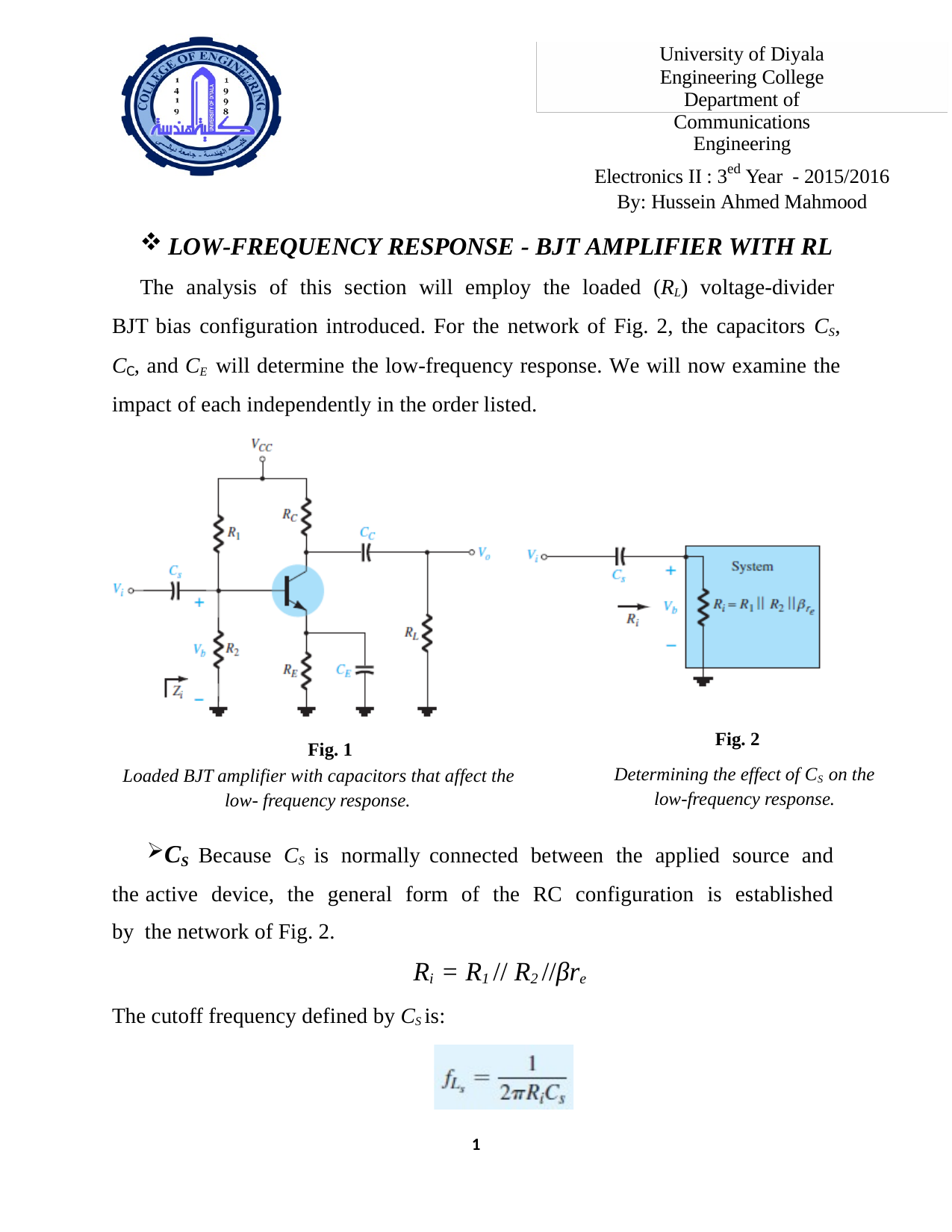

University of Diyala Engineering College
Department of Communications Engineering
Electronics II : 3ed Year  - 2015/2016 By: Hussein Ahmed Mahmood
LOW-FREQUENCY RESPONSE - BJT AMPLIFIER WITH RL
The  analysis  of  this  section  will  employ  the  loaded  (RL)  voltage-divider  BJT bias configuration introduced. For the network of Fig. 2, the capacitors CS, CC, and CE  will determine the low-frequency response. We will now examine the impact of each independently in the order listed.

Fig. 2

Determining the effect of CS  on the low-frequency response.

Fig. 1
Loaded BJT amplifier with capacitors that affect the low- frequency response.

CS  Because  CS  is  normally connected  between  the  applied  source  and  the active  device,  the  general  form  of  the  RC  configuration  is  established  by  the network of Fig. 2.

Ri  = R1 // R2 //βre

The cutoff frequency defined by CS is:

1